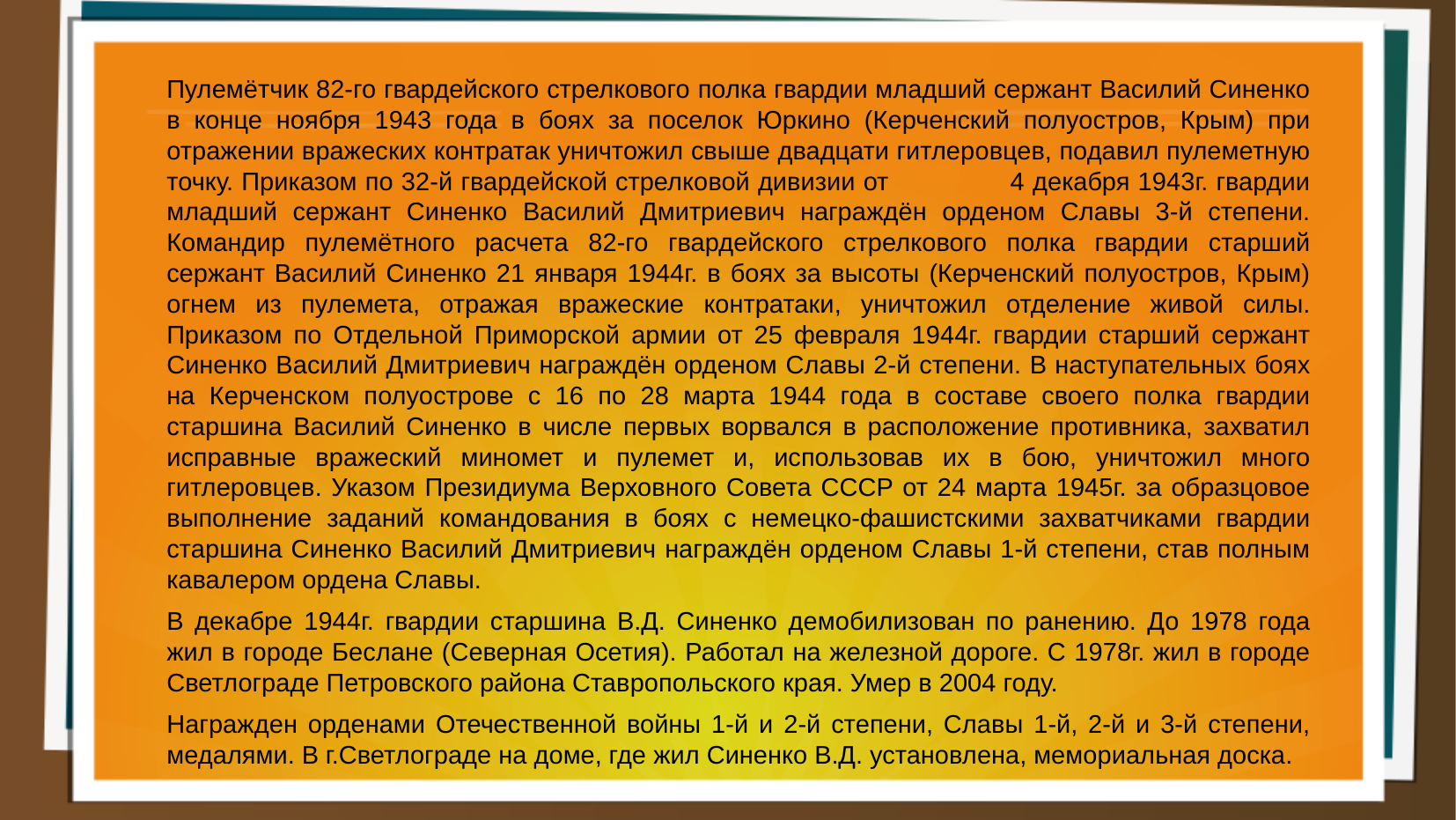

Пулемётчик 82-го гвардейского стрелкового полка гвардии младший сержант Василий Синенко в конце ноября 1943 года в боях за поселок Юркино (Керченский полуостров, Крым) при отражении вражеских контратак уничтожил свыше двадцати гитлеровцев, подавил пулеметную точку. Приказом по 32-й гвардейской стрелковой дивизии от               4 декабря 1943г. гвардии младший сержант Синенко Василий Дмитриевич награждён орденом Славы 3-й степени. Командир пулемётного расчета 82-го гвардейского стрелкового полка гвардии старший сержант Василий Синенко 21 января 1944г. в боях за высоты (Керченский полуостров, Крым) огнем из пулемета, отражая вражеские контратаки, уничтожил отделение живой силы. Приказом по Отдельной Приморской армии от 25 февраля 1944г. гвардии старший сержант Синенко Василий Дмитриевич награждён орденом Славы 2-й степени. В наступательных боях на Керченском полуострове с 16 по 28 марта 1944 года в составе своего полка гвардии старшина Василий Синенко в числе первых ворвался в расположение противника, захватил исправные вражеский миномет и пулемет и, использовав их в бою, уничтожил много гитлеровцев. Указом Президиума Верховного Совета СССР от 24 марта 1945г. за образцовое выполнение заданий командования в боях с немецко-фашистскими захватчиками гвардии старшина Синенко Василий Дмитриевич награждён орденом Славы 1-й степени, став полным кавалером ордена Славы.
	В декабре 1944г. гвардии старшина В.Д. Синенко демобилизован по ранению. До 1978 года жил в городе Беслане (Северная Осетия). Работал на железной дороге. С 1978г. жил в городе Светлограде Петровского района Ставропольского края. Умер в 2004 году.
	Награжден орденами Отечественной войны 1-й и 2-й степени, Славы 1-й, 2-й и 3-й степени, медалями. В г.Светлограде на доме, где жил Синенко В.Д. установлена, мемориальная доска.